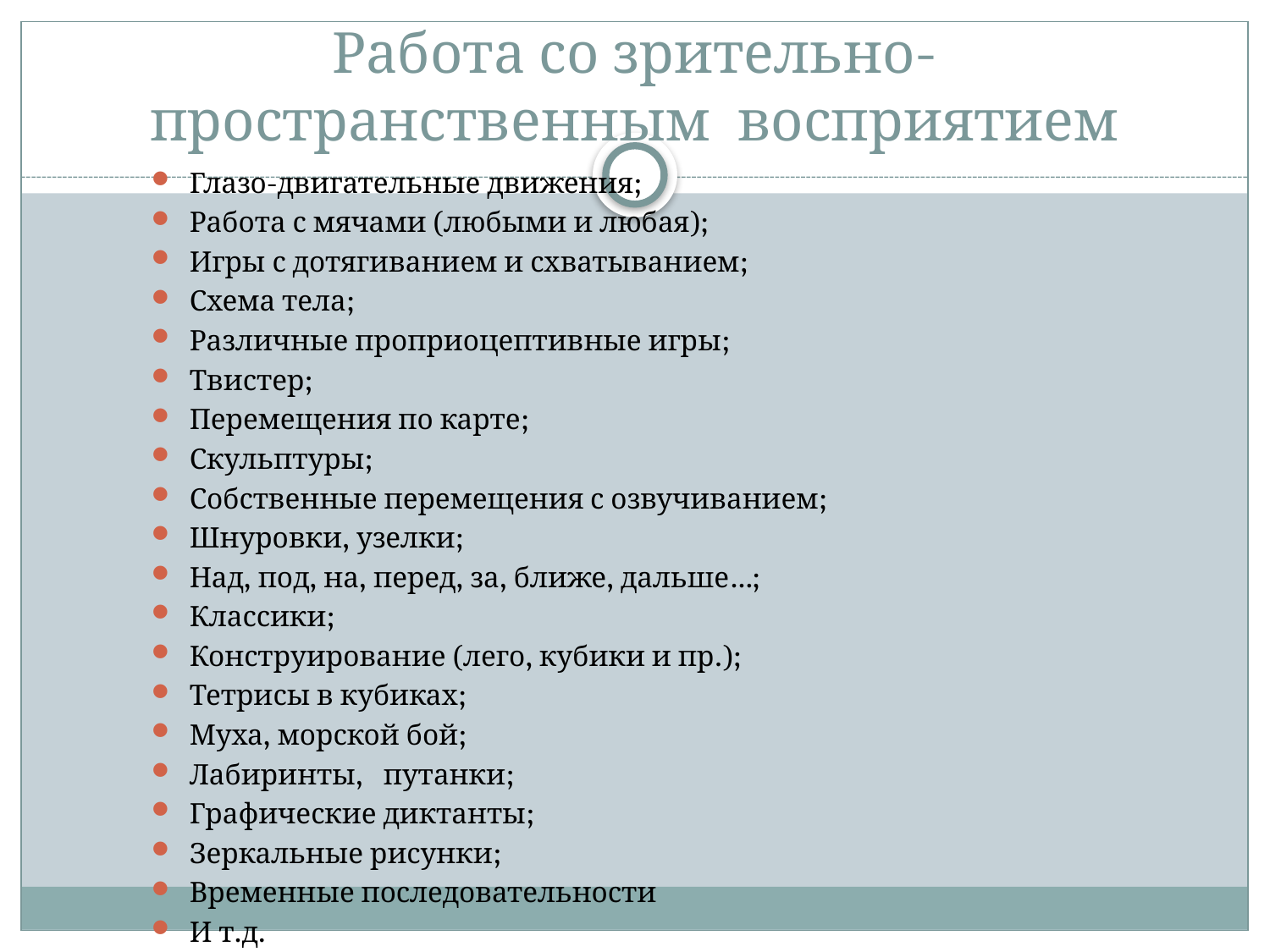

# Работа со зрительно-пространственным  восприятием
Глазо-двигательные движения;
Работа с мячами (любыми и любая);
Игры с дотягиванием и схватыванием;
Схема тела;
Различные проприоцептивные игры;
Твистер;
Перемещения по карте;
Скульптуры;
Собственные перемещения с озвучиванием;
Шнуровки, узелки;
Над, под, на, перед, за, ближе, дальше…;
Классики;
Конструирование (лего, кубики и пр.);
Тетрисы в кубиках;
Муха, морской бой;
Лабиринты,   путанки;
Графические диктанты;
Зеркальные рисунки;
Временные последовательности
И т.д.